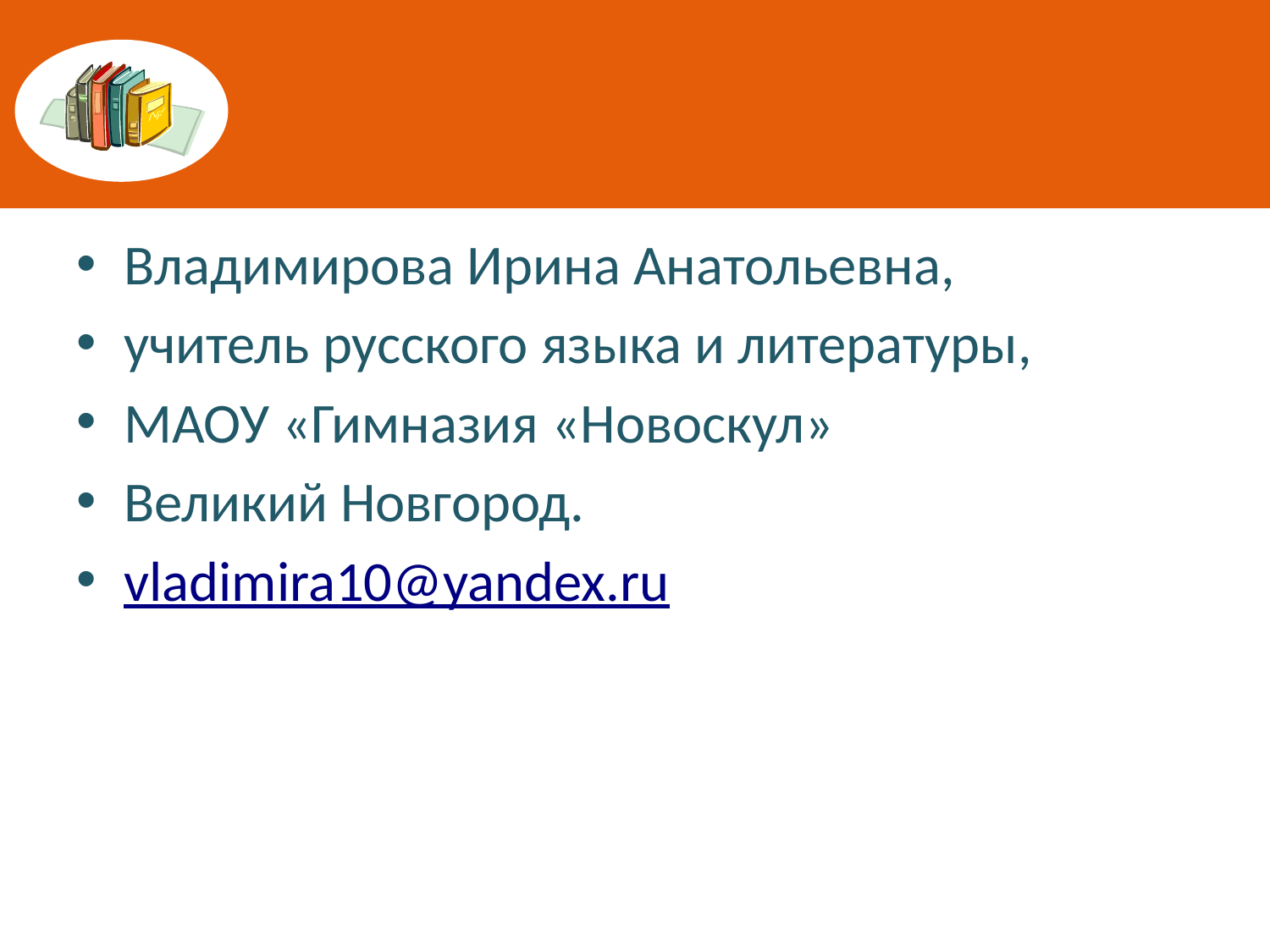

#
Владимирова Ирина Анатольевна,
учитель русского языка и литературы,
МАОУ «Гимназия «Новоскул»
Великий Новгород.
vladimira10@yandex.ru